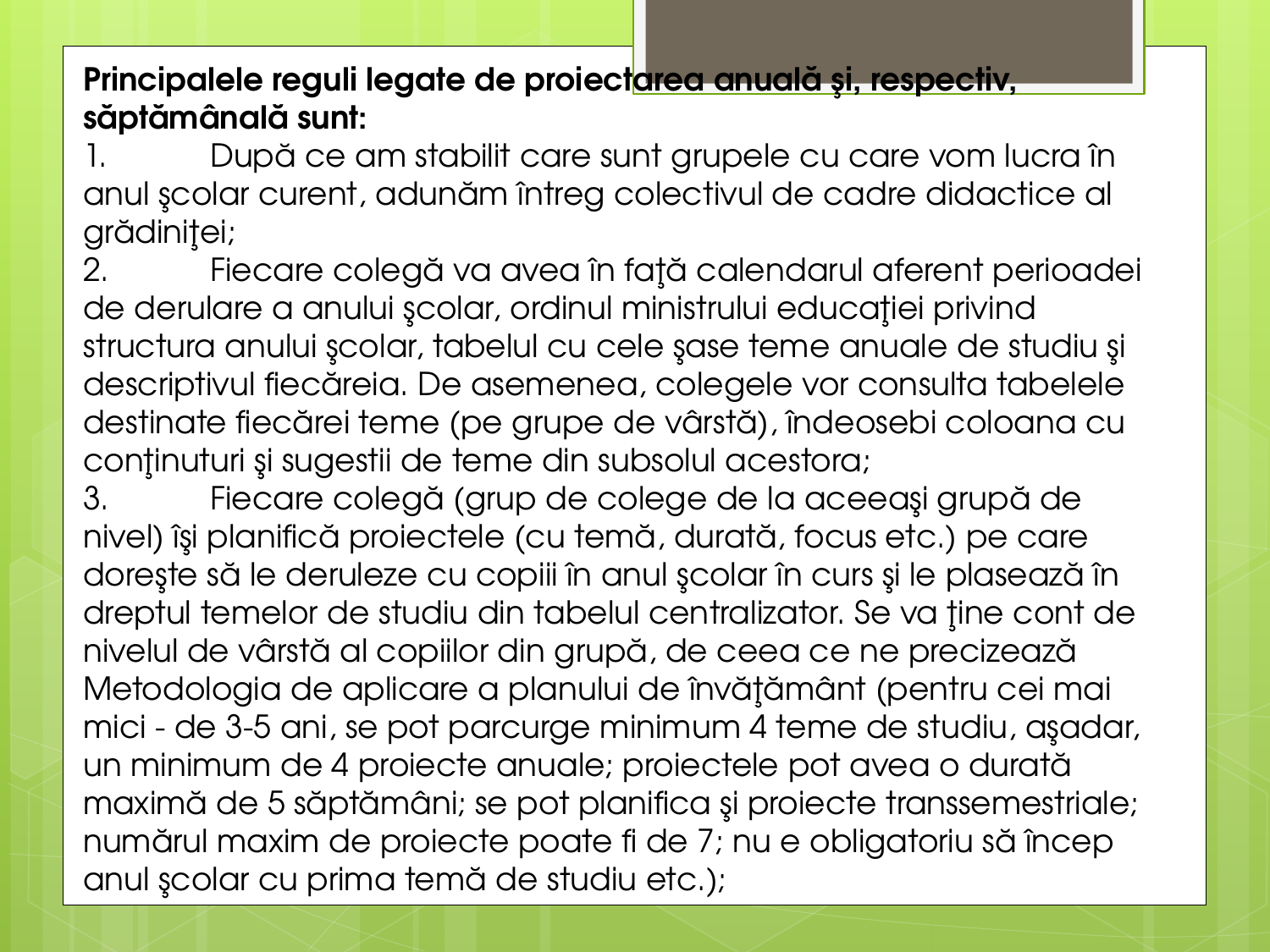

Principalele reguli legate de proiectarea anuală şi, respectiv, săptămânală sunt:
1.	După ce am stabilit care sunt grupele cu care vom lucra în anul şcolar curent, adunăm întreg colectivul de cadre didactice al grădiniţei;
2.	Fiecare colegă va avea în faţă calendarul aferent perioadei de derulare a anului şcolar, ordinul ministrului educaţiei privind structura anului şcolar, tabelul cu cele şase teme anuale de studiu şi descriptivul fiecăreia. De asemenea, colegele vor consulta tabelele destinate fiecărei teme (pe grupe de vârstă), îndeosebi coloana cu conţinuturi şi sugestii de teme din subsolul acestora;
3.	Fiecare colegă (grup de colege de la aceeaşi grupă de nivel) îşi planifică proiectele (cu temă, durată, focus etc.) pe care doreşte să le deruleze cu copiii în anul şcolar în curs şi le plasează în dreptul temelor de studiu din tabelul centralizator. Se va ţine cont de nivelul de vârstă al copiilor din grupă, de ceea ce ne precizează Metodologia de aplicare a planului de învăţământ (pentru cei mai mici - de 3-5 ani, se pot parcurge minimum 4 teme de studiu, aşadar, un minimum de 4 proiecte anuale; proiectele pot avea o durată maximă de 5 săptămâni; se pot planifica şi proiecte transsemestriale; numărul maxim de proiecte poate fi de 7; nu e obligatoriu să încep anul şcolar cu prima temă de studiu etc.);